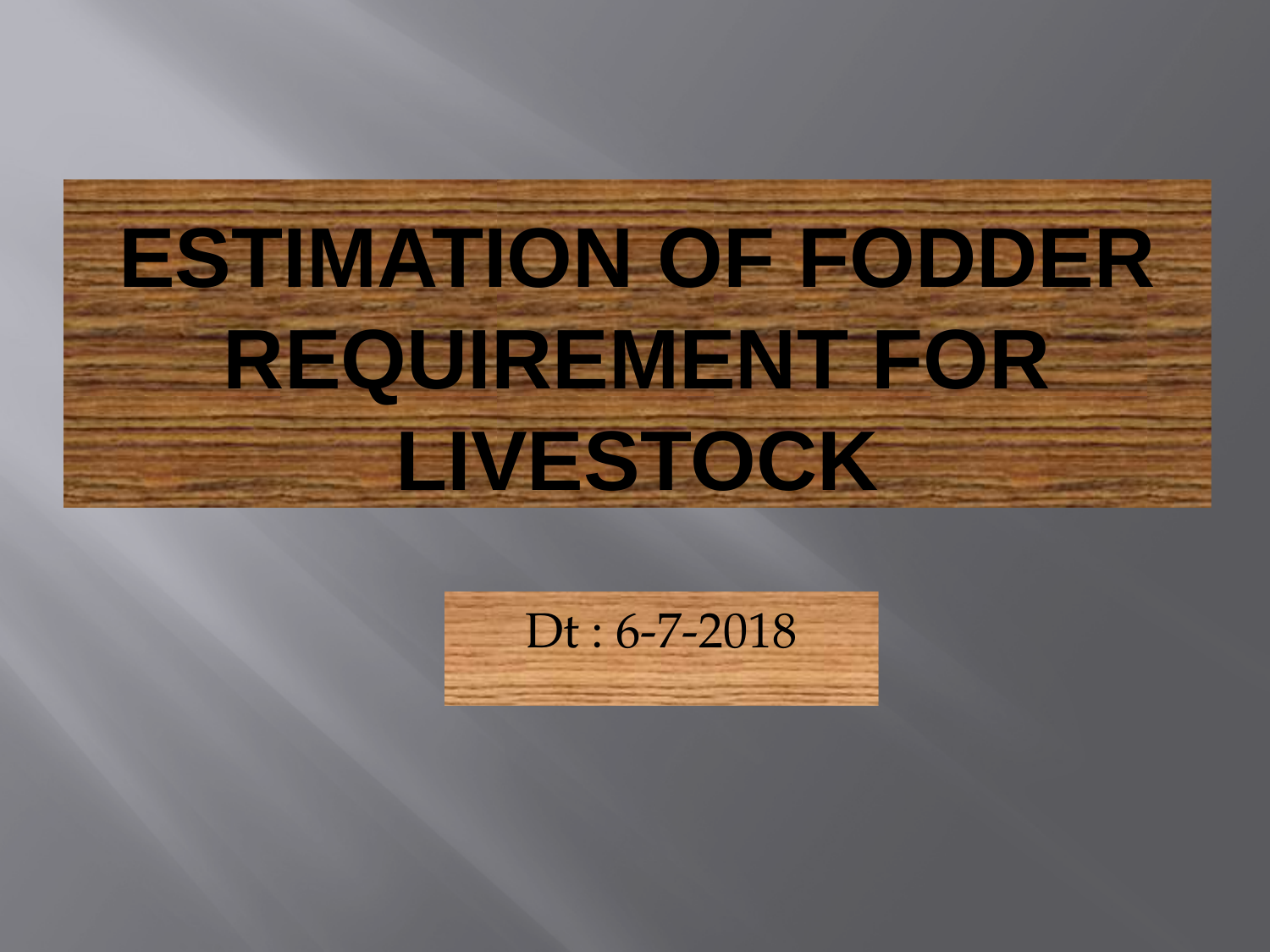

# Estimation of fodder requirement for livestock
Dt : 6-7-2018